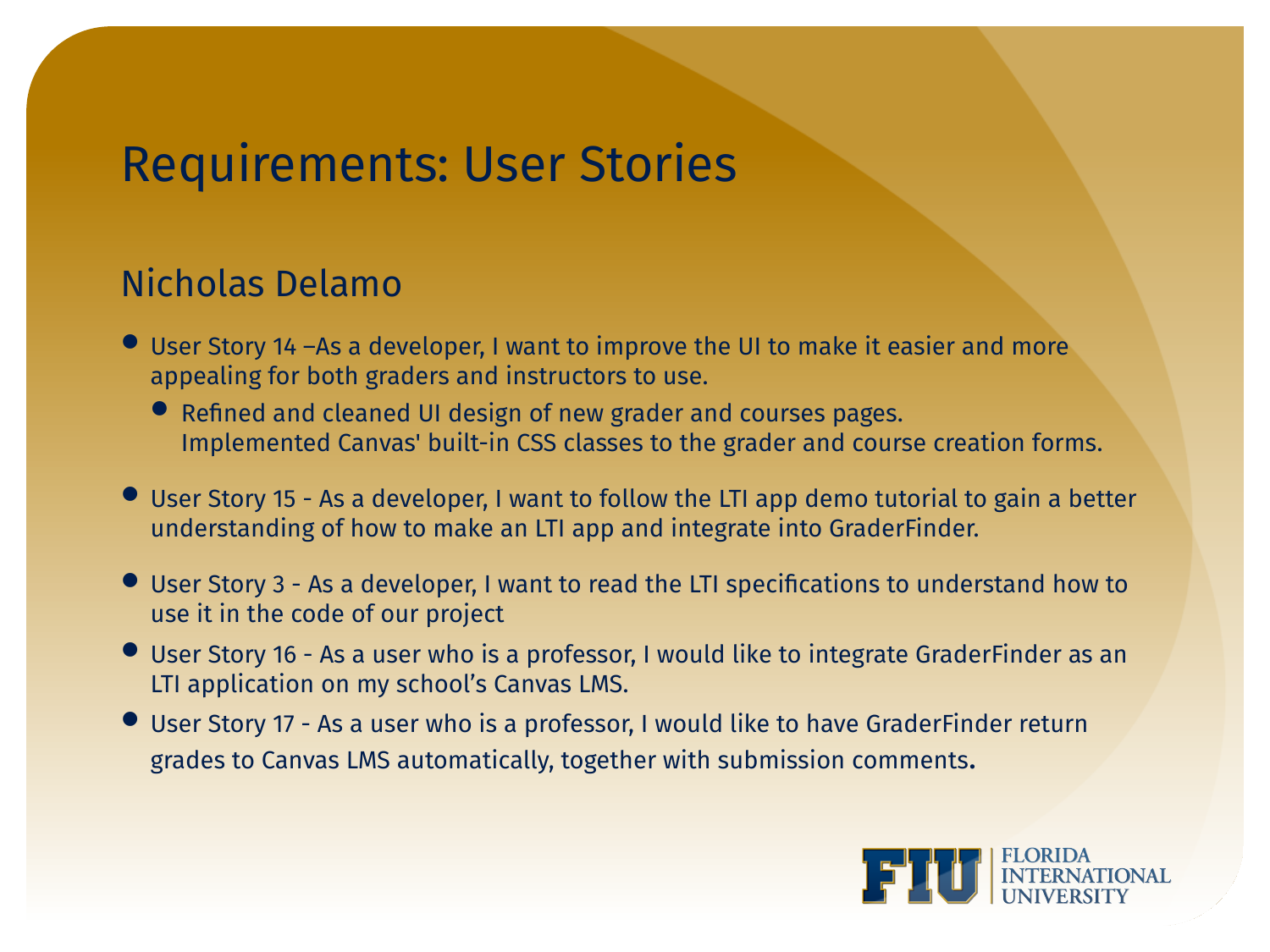

# Requirements: User Stories
Nicholas Delamo
User Story 14 –As a developer, I want to improve the UI to make it easier and more appealing for both graders and instructors to use.
Refined and cleaned UI design of new grader and courses pages. Implemented Canvas' built-in CSS classes to the grader and course creation forms.
User Story 15 - As a developer, I want to follow the LTI app demo tutorial to gain a better understanding of how to make an LTI app and integrate into GraderFinder.
User Story 3 - As a developer, I want to read the LTI specifications to understand how to use it in the code of our project
User Story 16 - As a user who is a professor, I would like to integrate GraderFinder as an LTI application on my school’s Canvas LMS.
User Story 17 - As a user who is a professor, I would like to have GraderFinder return grades to Canvas LMS automatically, together with submission comments.